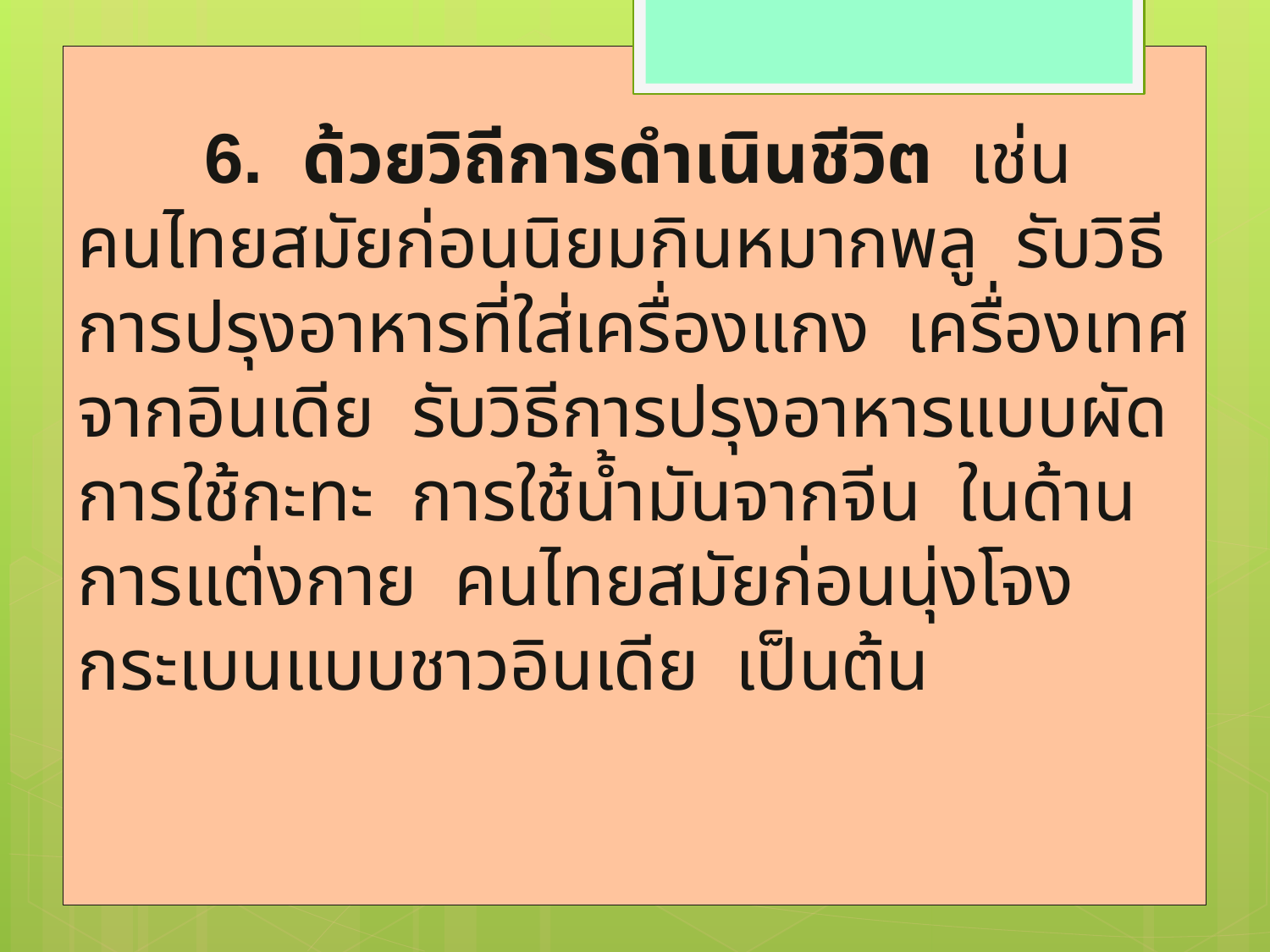

6.  ด้วยวิถีการดำเนินชีวิต  เช่น   คนไทยสมัยก่อนนิยมกินหมากพลู  รับวิธีการปรุงอาหารที่ใส่เครื่องแกง  เครื่องเทศจากอินเดีย  รับวิธีการปรุงอาหารแบบผัด  การใช้กะทะ  การใช้น้ำมันจากจีน  ในด้านการแต่งกาย  คนไทยสมัยก่อนนุ่งโจงกระเบนแบบชาวอินเดีย  เป็นต้น